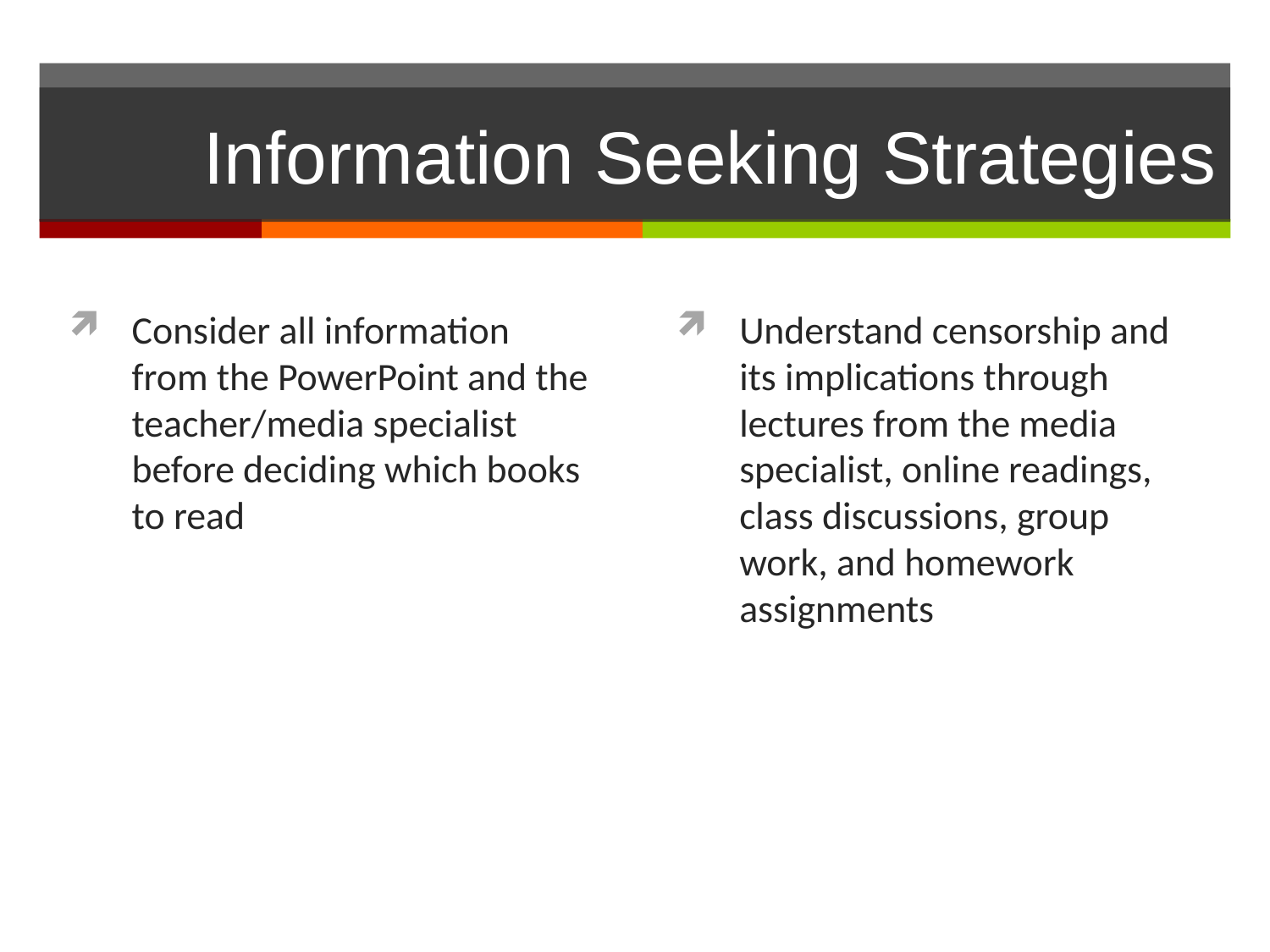

# Information Seeking Strategies
Consider all information from the PowerPoint and the teacher/media specialist before deciding which books to read

Understand censorship and its implications through lectures from the media specialist, online readings, class discussions, group work, and homework assignments